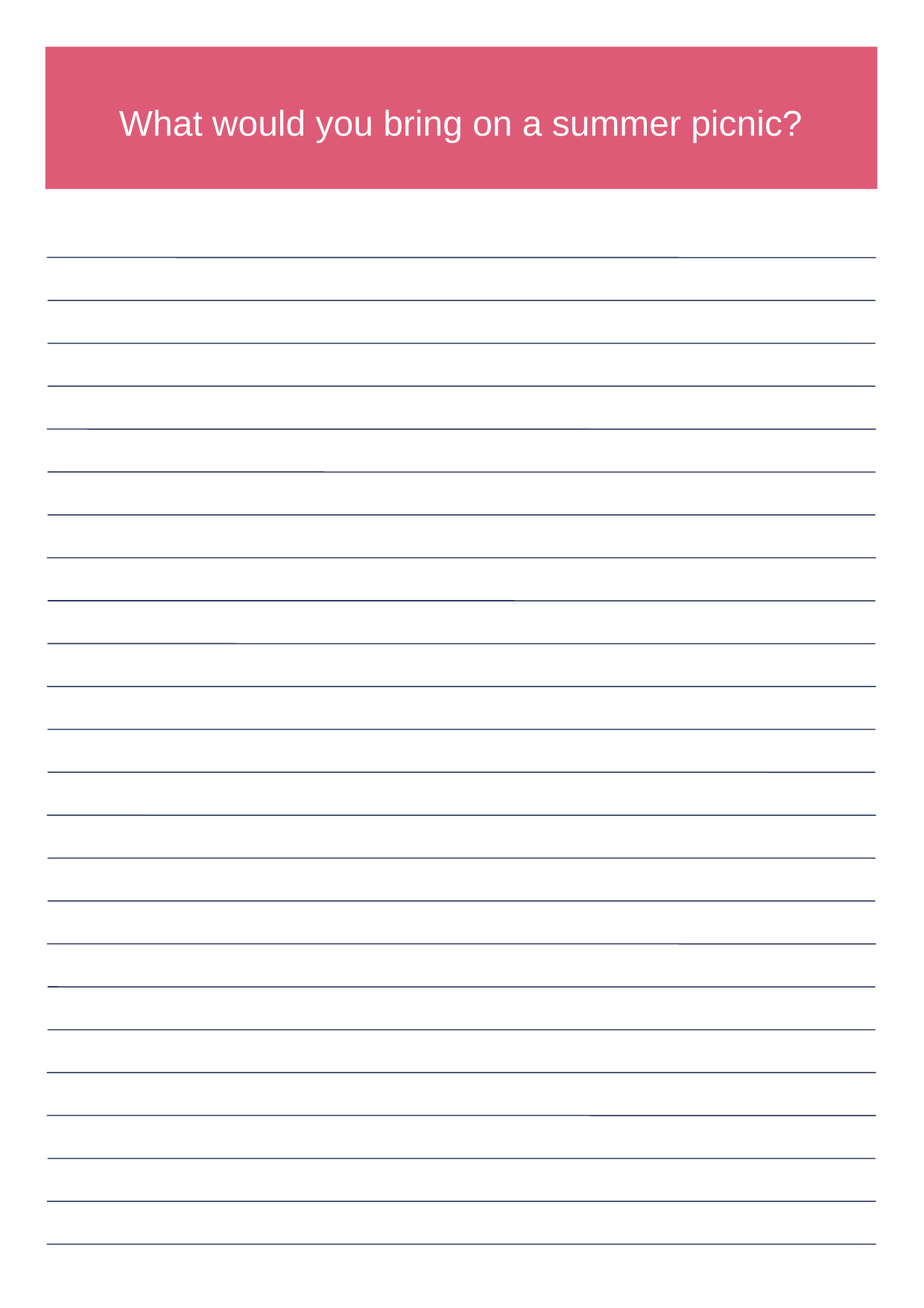

What would you bring on a summer picnic?